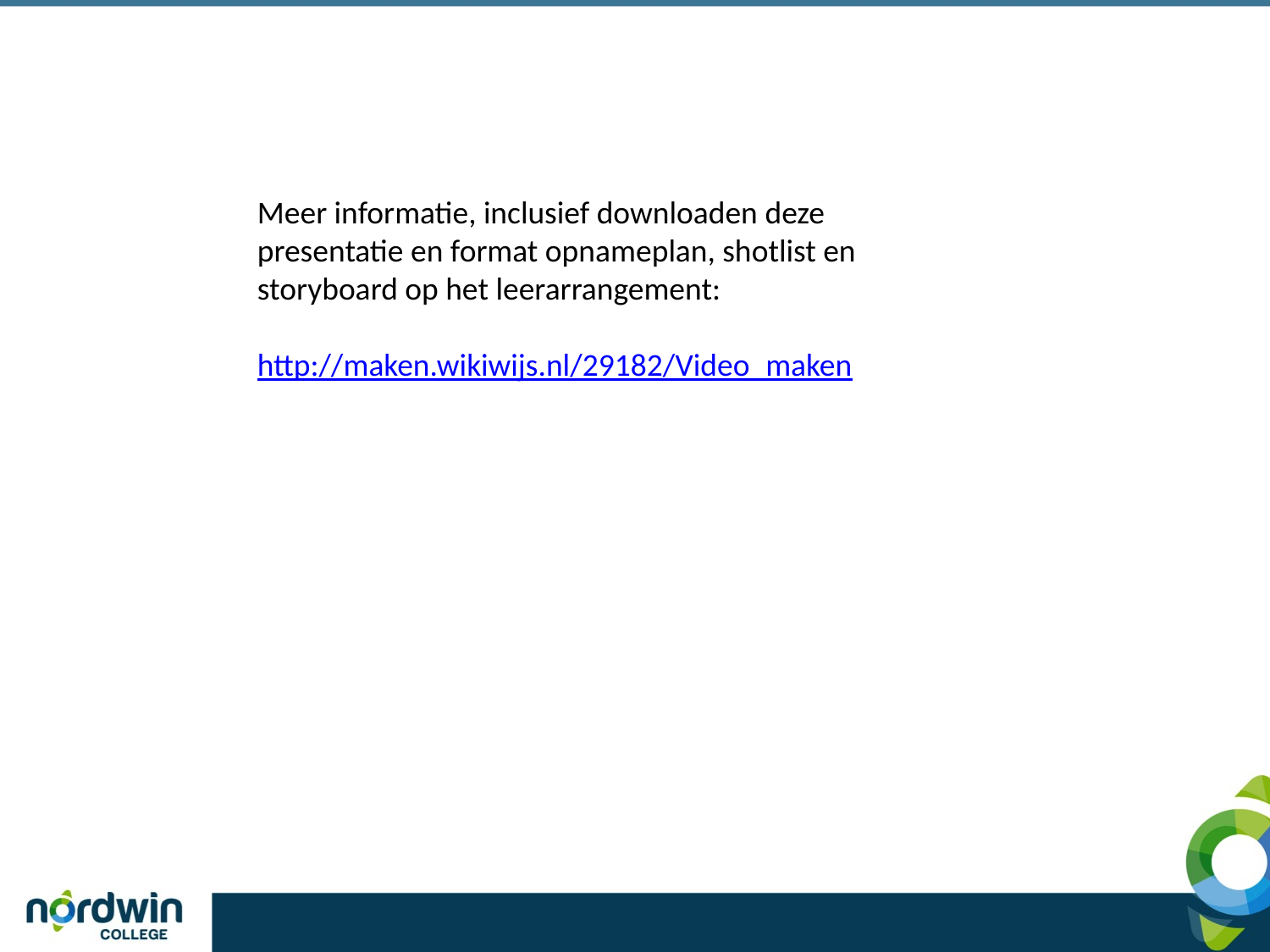

Meer informatie, inclusief downloaden deze presentatie en format opnameplan, shotlist en storyboard op het leerarrangement:

http://maken.wikiwijs.nl/29182/Video_maken